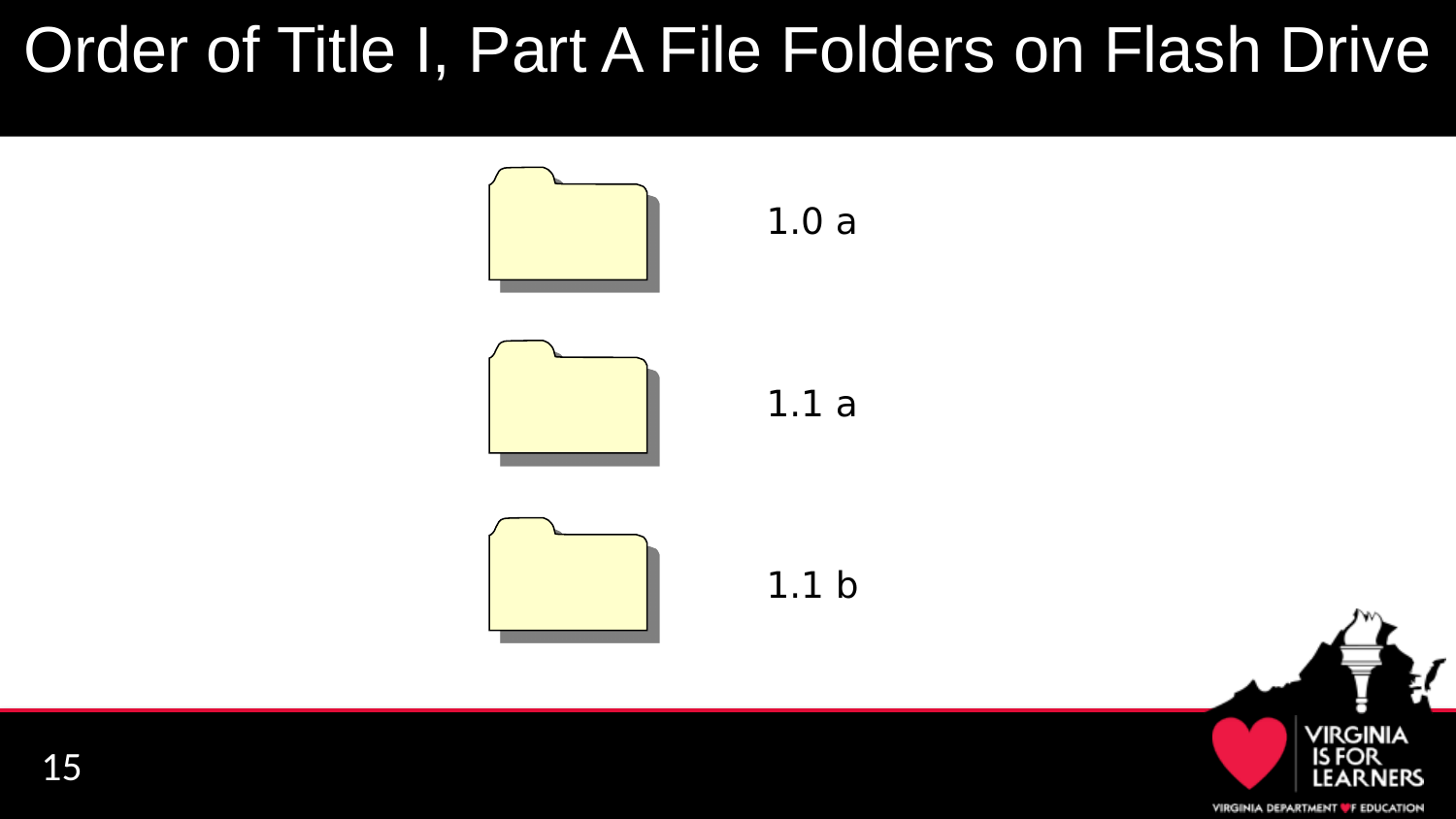

# Order of Title I, Part A File Folders on Flash Drive

1.0 a

1.1 a

1.1 b